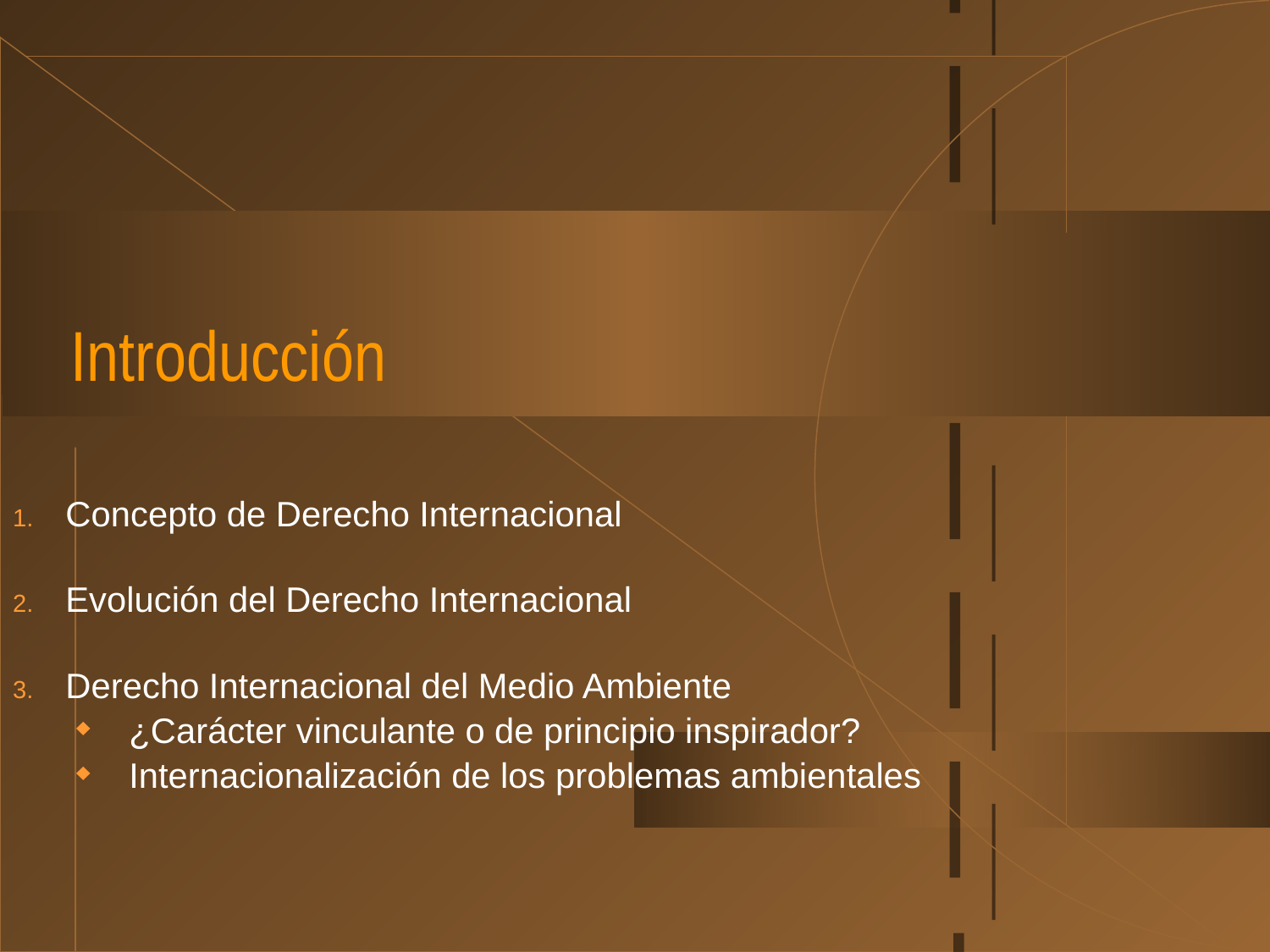

# Introducción

Concepto de Derecho Internacional

Evolución del Derecho Internacional

Derecho Internacional del Medio Ambiente
¿Carácter vinculante o de principio inspirador?
Internacionalización de los problemas ambientales